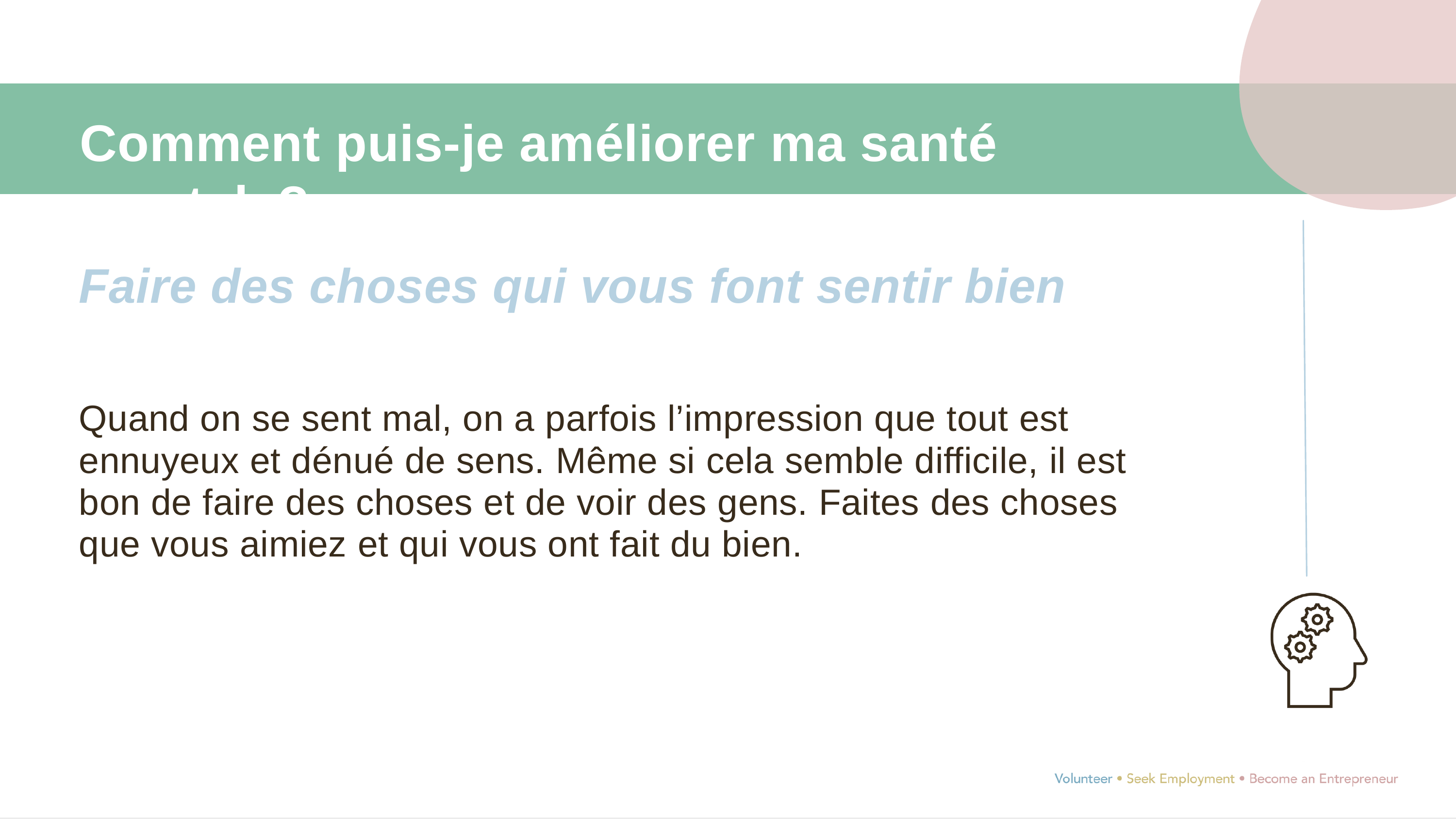

Comment puis-je améliorer ma santé mentale?

Faire des choses qui vous font sentir bien

Quand on se sent mal, on a parfois l’impression que tout est ennuyeux et dénué de sens. Même si cela semble difficile, il est bon de faire des choses et de voir des gens. Faites des choses que vous aimiez et qui vous ont fait du bien.